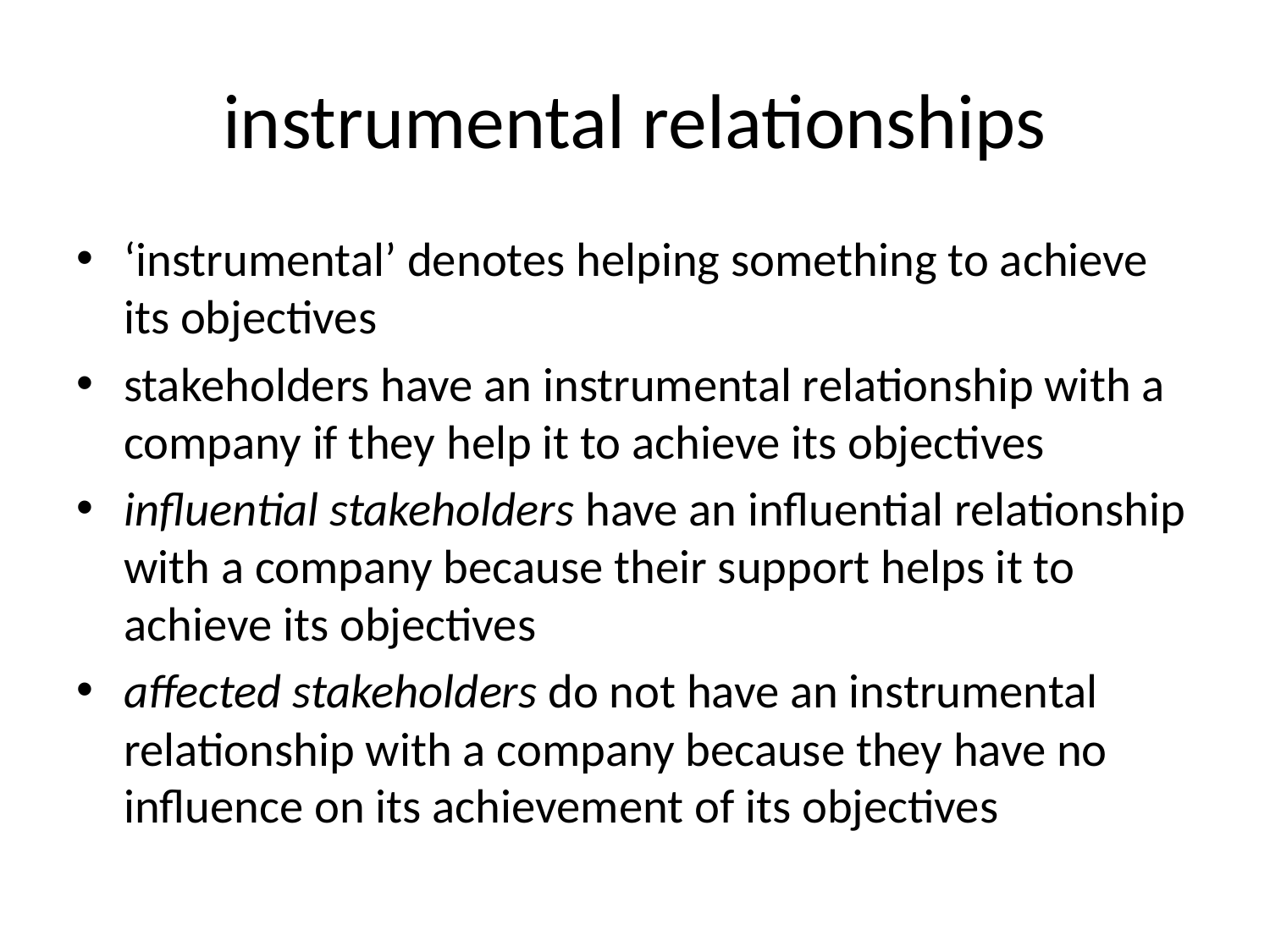

# instrumental relationships
‘instrumental’ denotes helping something to achieve its objectives
stakeholders have an instrumental relationship with a company if they help it to achieve its objectives
influential stakeholders have an influential relationship with a company because their support helps it to achieve its objectives
affected stakeholders do not have an instrumental relationship with a company because they have no influence on its achievement of its objectives